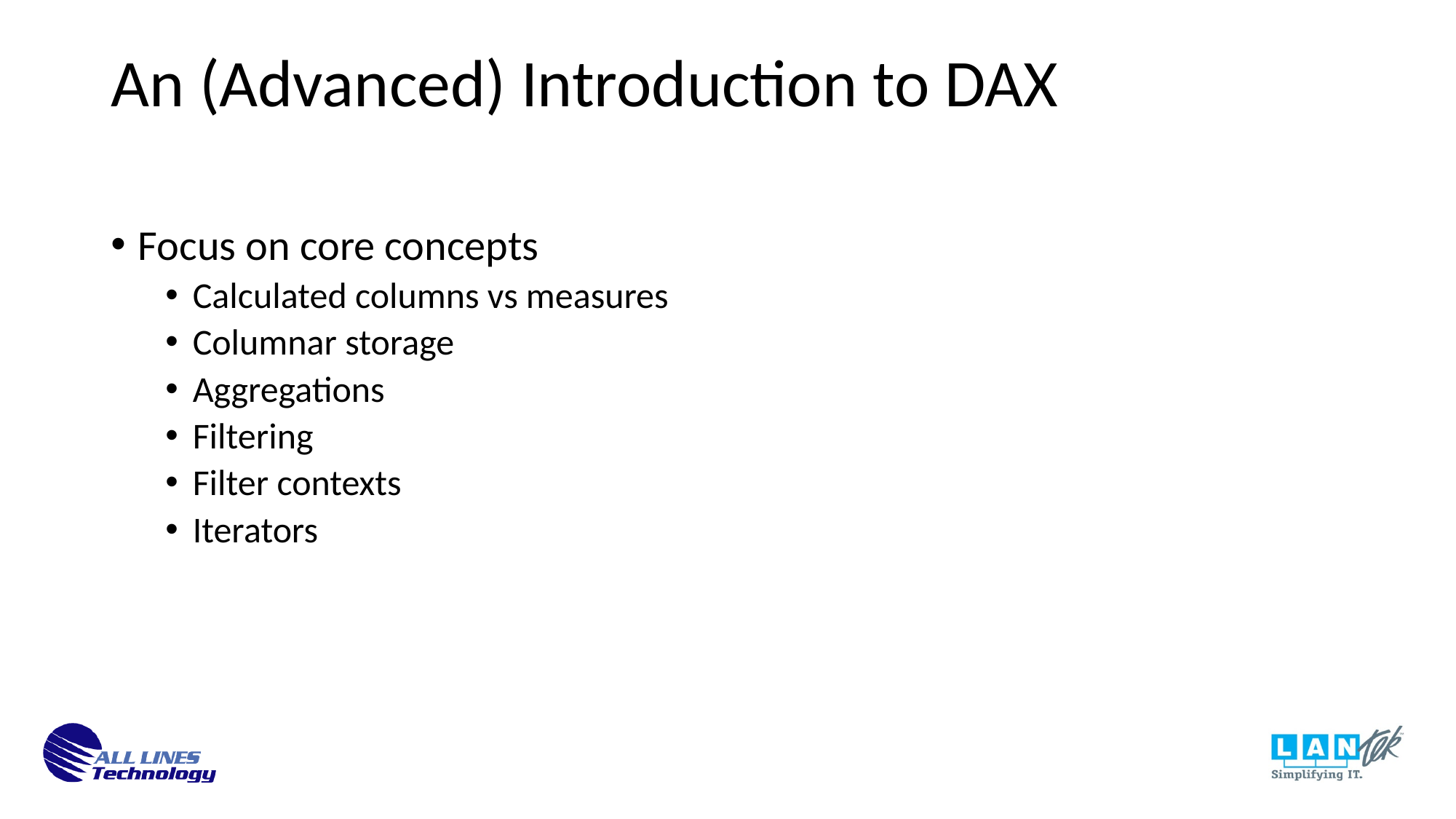

An (Advanced) Introduction to DAX
Focus on core concepts
Calculated columns vs measures
Columnar storage
Aggregations
Filtering
Filter contexts
Iterators